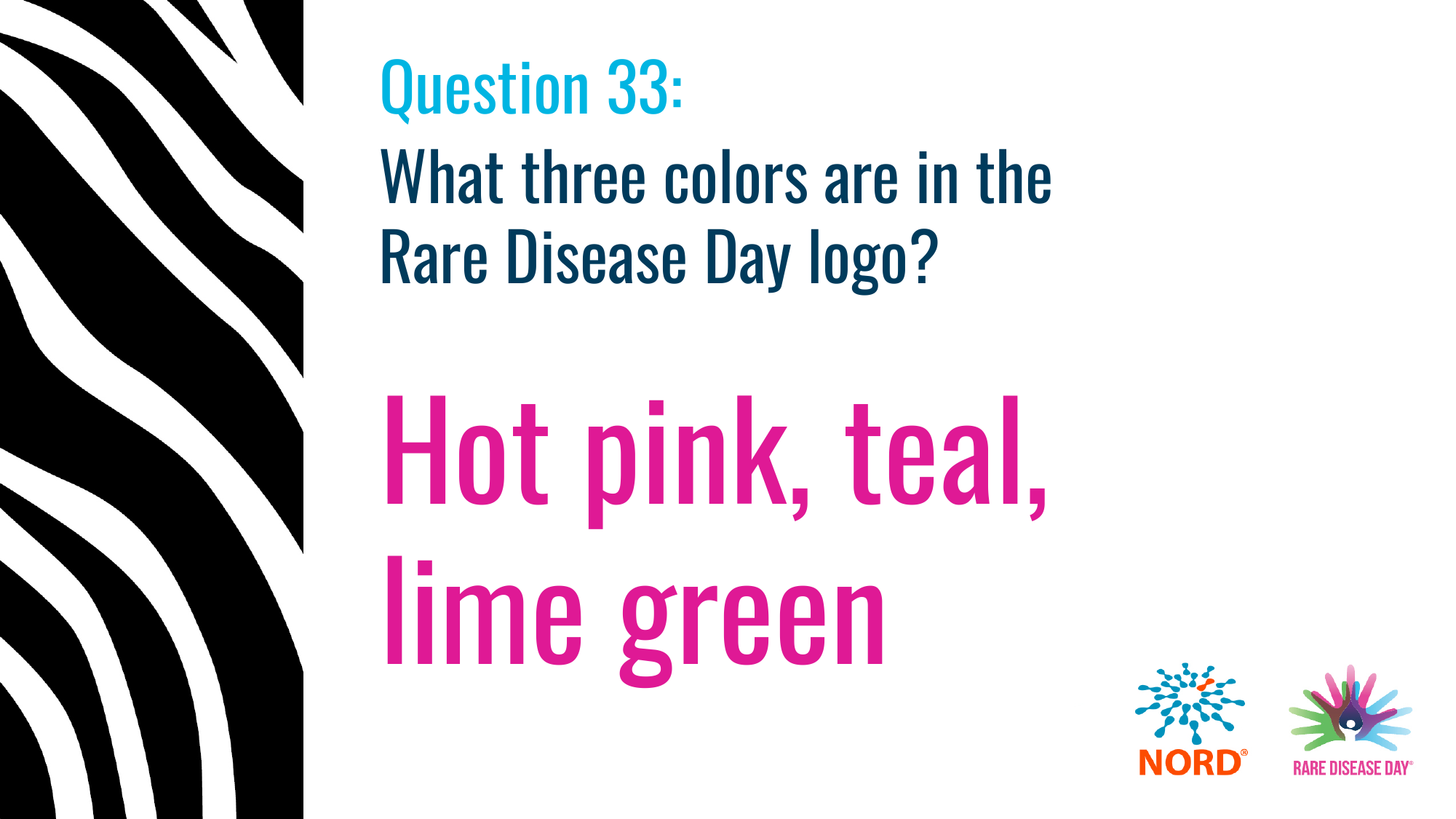

# Question 33:
What three colors are in the
Rare Disease Day logo?
Hot pink, teal,
lime green